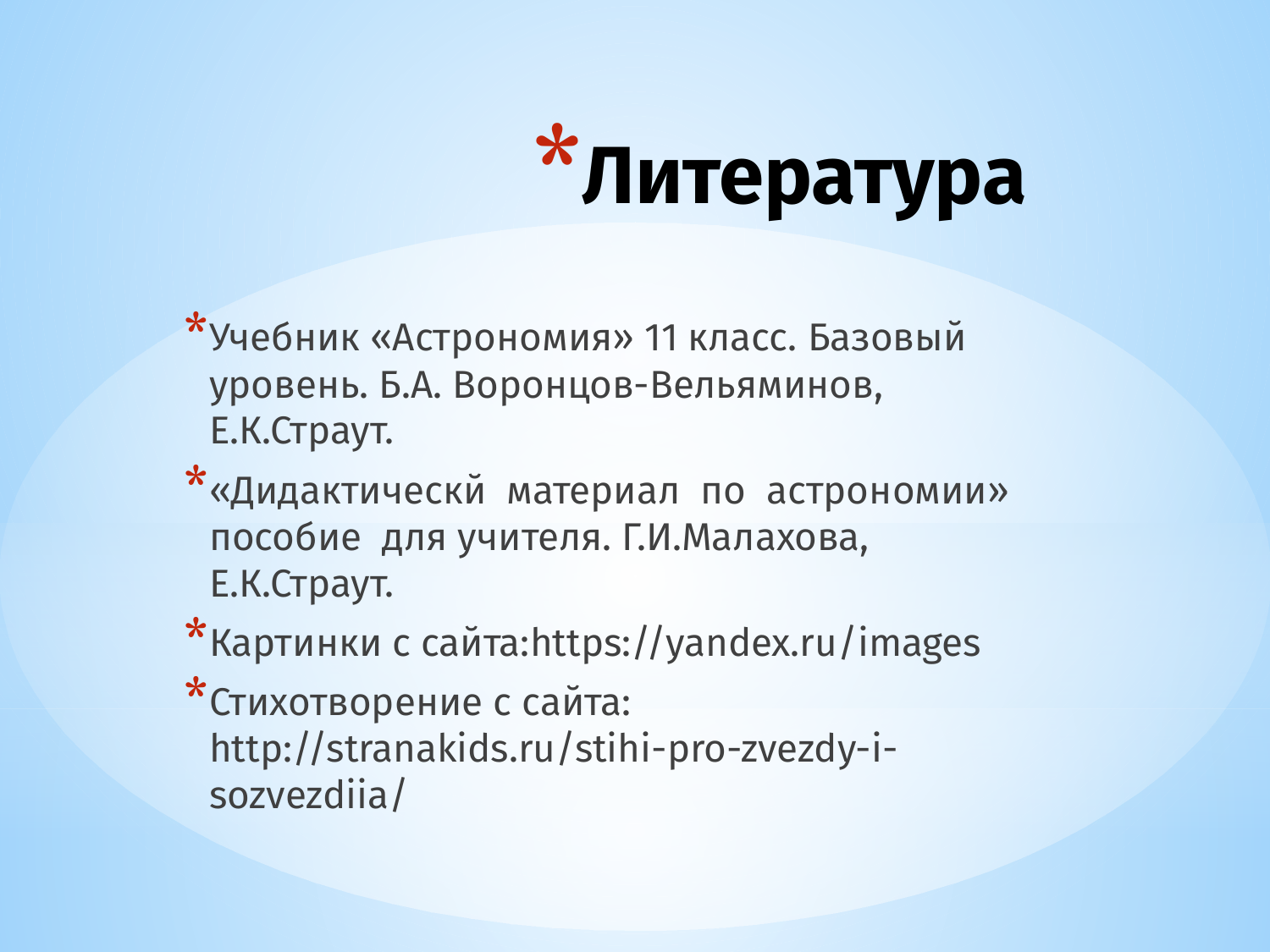

# Литература
Учебник «Астрономия» 11 класс. Базовый  уровень. Б.А. Воронцов-Вельяминов, Е.К.Страут.
«Дидактическй  материал  по  астрономии» пособие  для учителя. Г.И.Малахова, Е.К.Страут.
Картинки с сайта:https://yandex.ru/images
Стихотворение с сайта: http://stranakids.ru/stihi-pro-zvezdy-i-sozvezdiia/